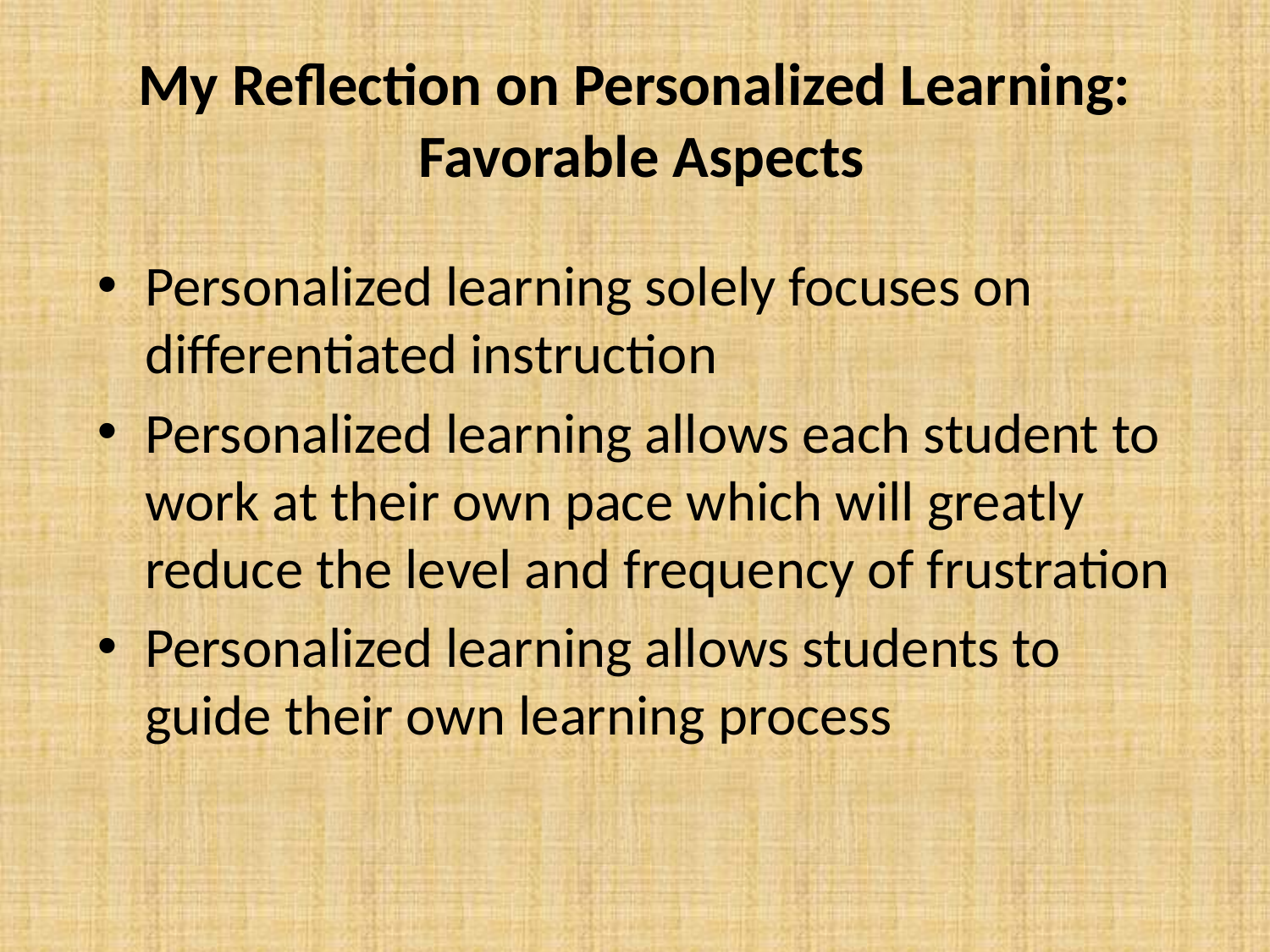

# My Reflection on Personalized Learning: Favorable Aspects
Personalized learning solely focuses on differentiated instruction
Personalized learning allows each student to work at their own pace which will greatly reduce the level and frequency of frustration
Personalized learning allows students to guide their own learning process